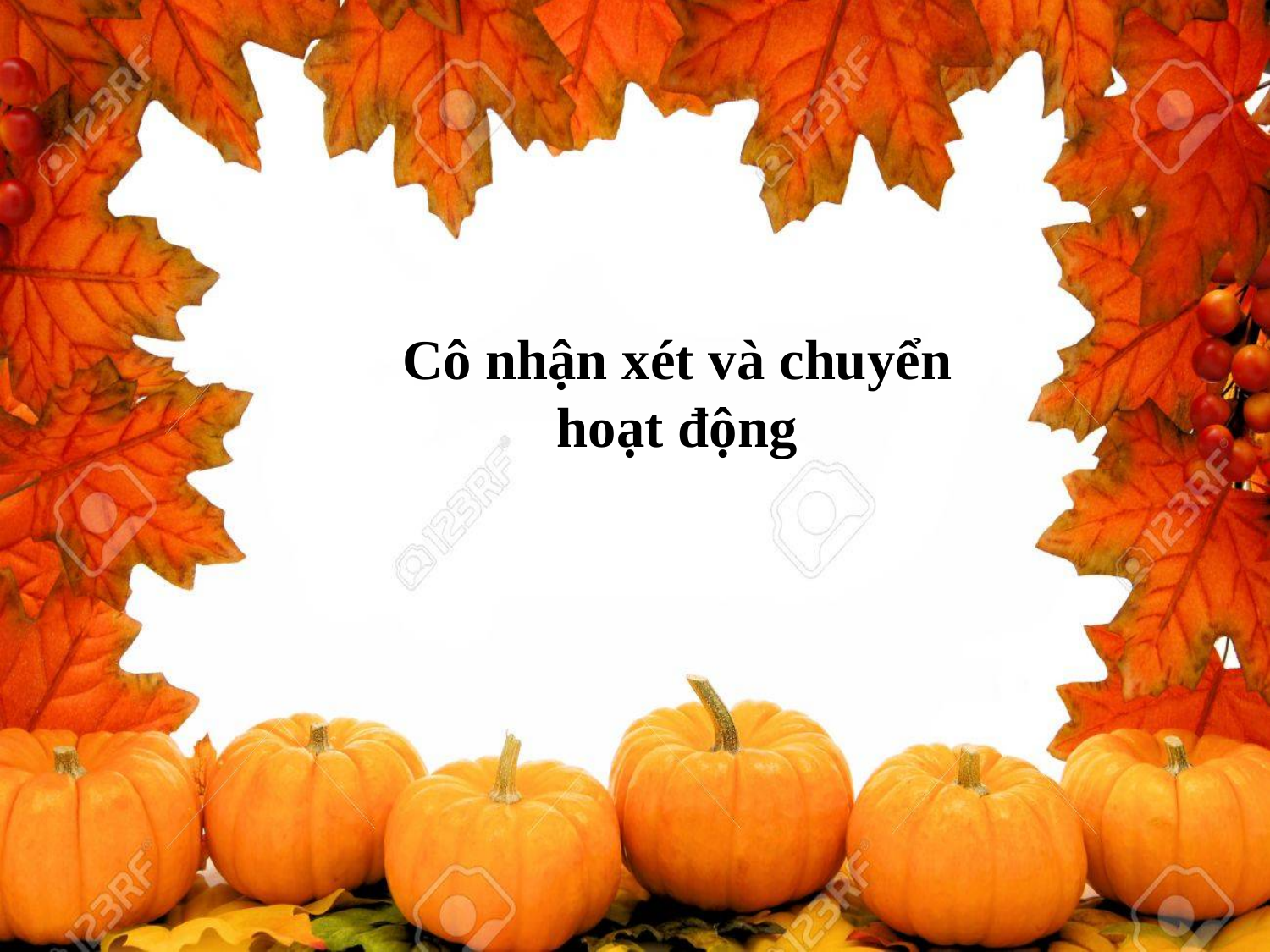

Cô nhận xét và chuyển hoạt động